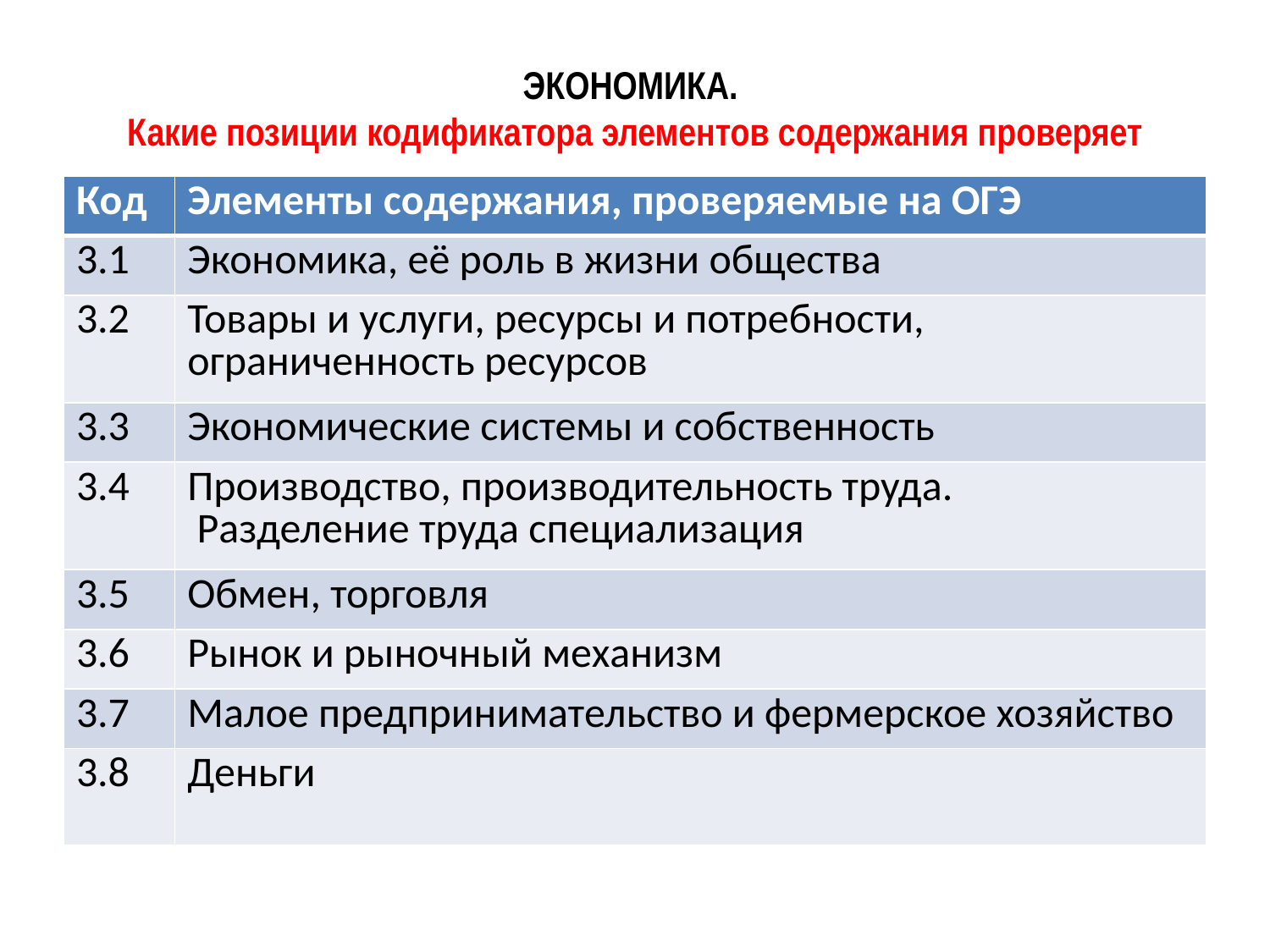

# ЭКОНОМИКА. Какие позиции кодификатора элементов содержания проверяет
| Код | Элементы содержания, проверяемые на ОГЭ |
| --- | --- |
| 3.1 | Экономика, её роль в жизни общества |
| 3.2 | Товары и услуги, ресурсы и потребности, ограниченность ресурсов |
| 3.3 | Экономические системы и собственность |
| 3.4 | Производство, производительность труда. Разделение труда специализация |
| 3.5 | Обмен, торговля |
| 3.6 | Рынок и рыночный механизм |
| 3.7 | Малое предпринимательство и фермерское хозяйство |
| 3.8 | Деньги |